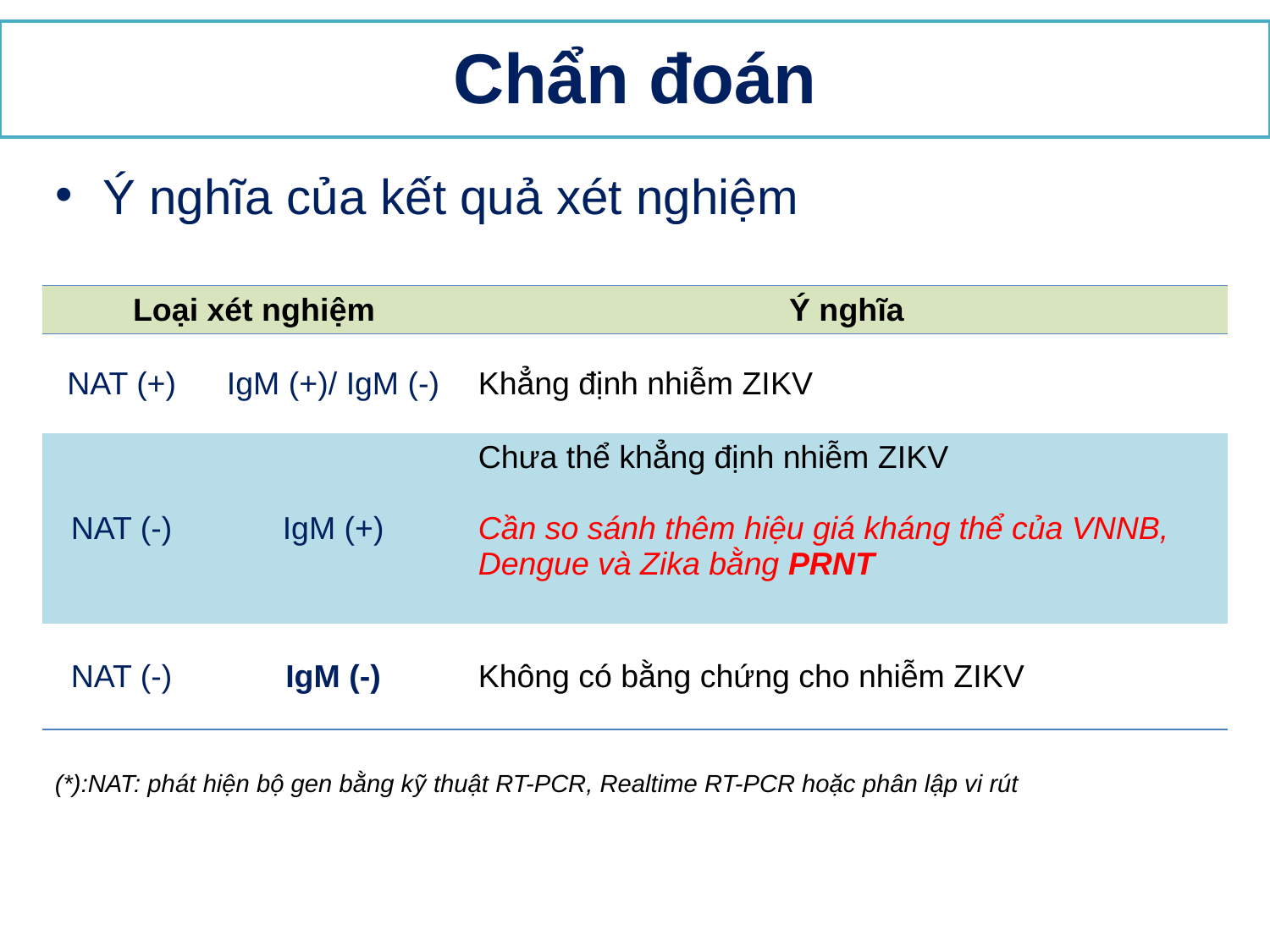

Chẩn đoán
Ý nghĩa của kết quả xét nghiệm

| Loại xét nghiệm |  | Ý nghĩa |
| --- | --- | --- |
| NAT (+) | IgM (+)/ IgM (-) | Khẳng định nhiễm ZIKV |
| NAT (-) | IgM (+) | Chưa thể khẳng định nhiễm ZIKV Cần so sánh thêm hiệu giá kháng thể của VNNB, Dengue và Zika bằng PRNT |
| NAT (-) | IgM (-) | Không có bằng chứng cho nhiễm ZIKV |
(*):NAT: phát hiện bộ gen bằng kỹ thuật RT-PCR, Realtime RT-PCR hoặc phân lập vi rút